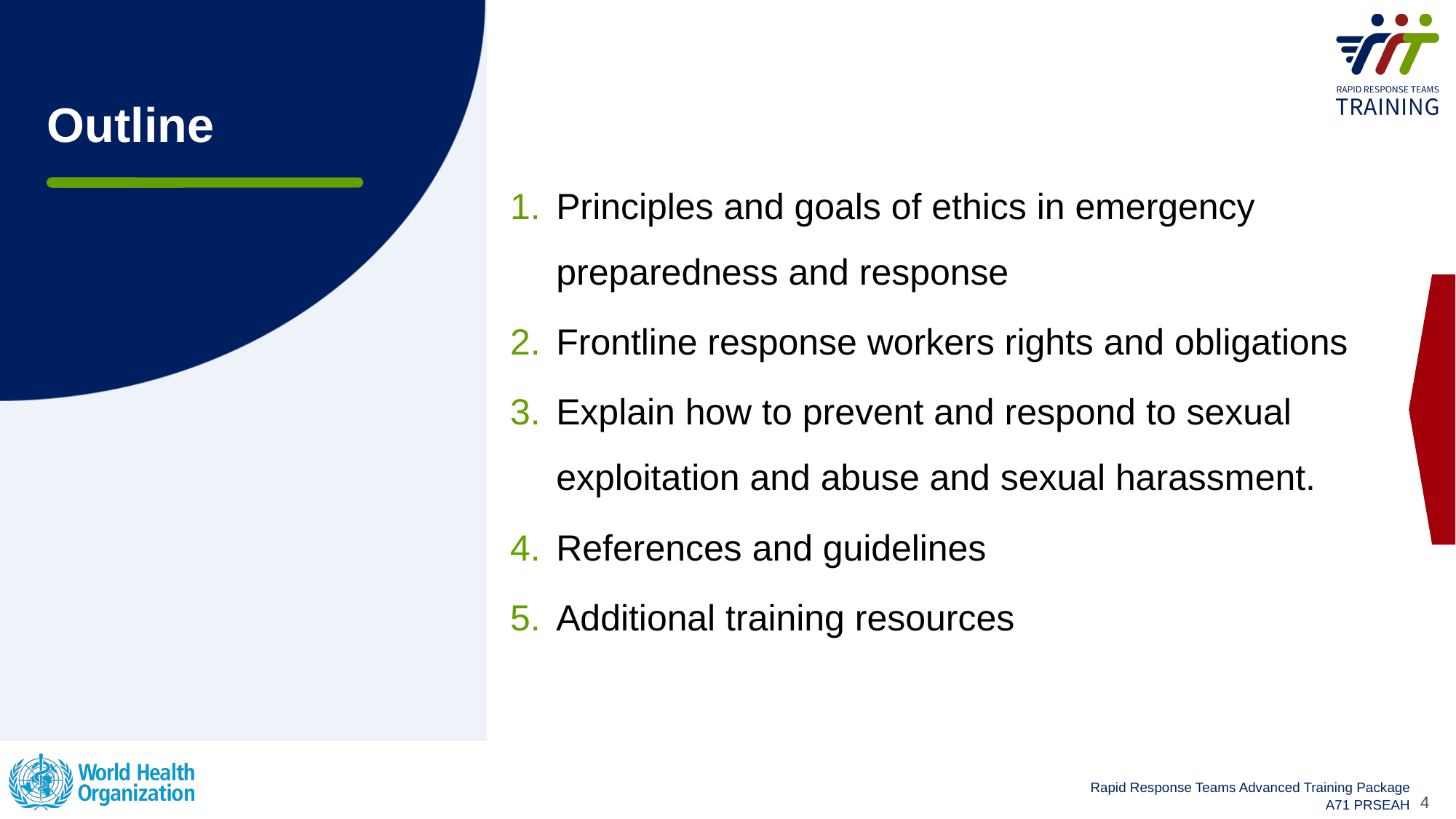

# Outline
Principles and goals of ethics in emergency preparedness and response
Frontline response workers rights and obligations
Explain how to prevent and respond to sexual exploitation and abuse and sexual harassment.
References and guidelines
Additional training resources

4